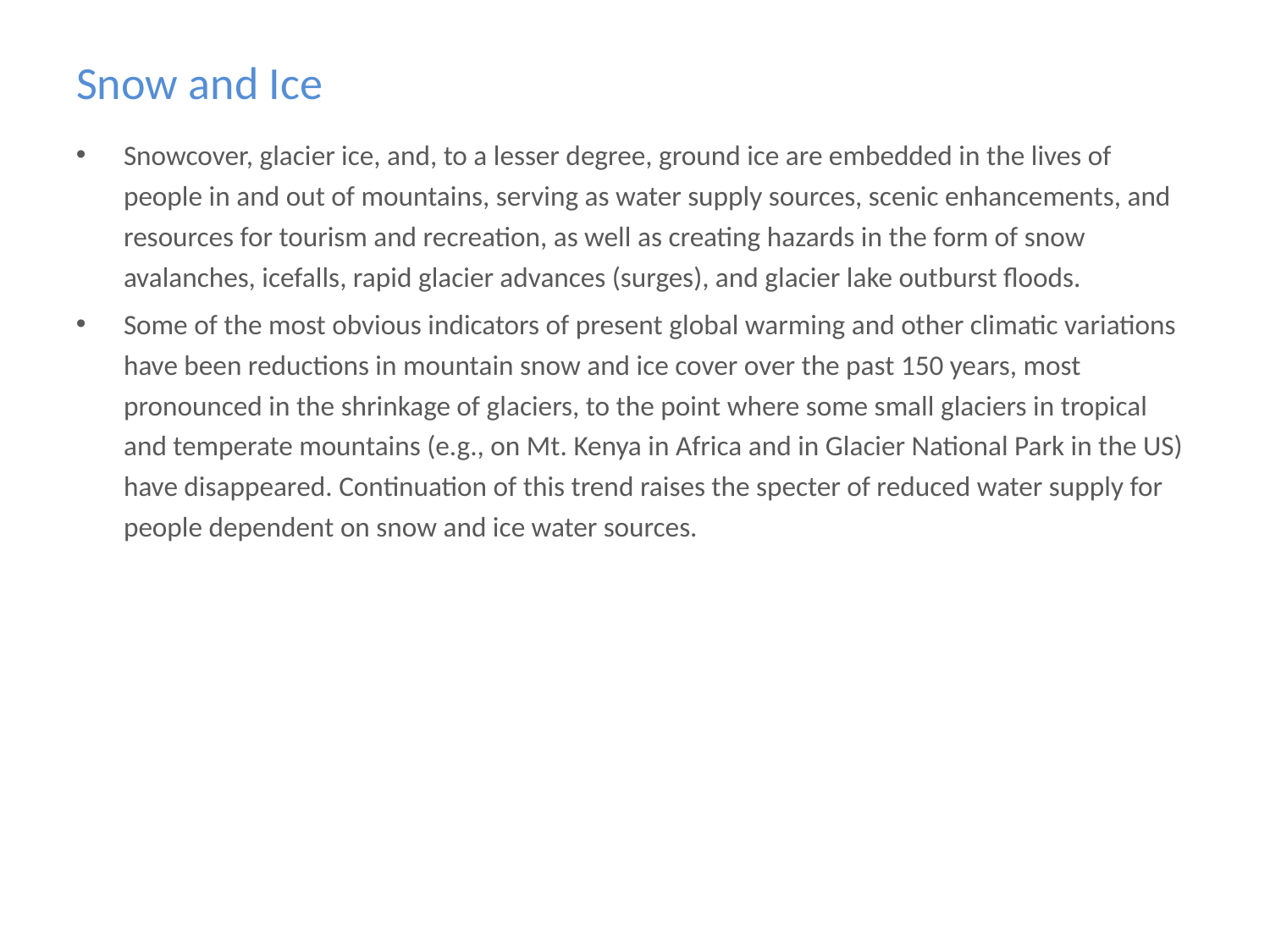

# Snow and Ice
Snowcover, glacier ice, and, to a lesser degree, ground ice are embedded in the lives of people in and out of mountains, serving as water supply sources, scenic enhancements, and resources for tourism and recreation, as well as creating hazards in the form of snow avalanches, icefalls, rapid glacier advances (surges), and glacier lake outburst floods.
Some of the most obvious indicators of present global warming and other climatic variations have been reductions in mountain snow and ice cover over the past 150 years, most pronounced in the shrinkage of glaciers, to the point where some small glaciers in tropical and temperate mountains (e.g., on Mt. Kenya in Africa and in Glacier National Park in the US) have disappeared. Continuation of this trend raises the specter of reduced water supply for people dependent on snow and ice water sources.